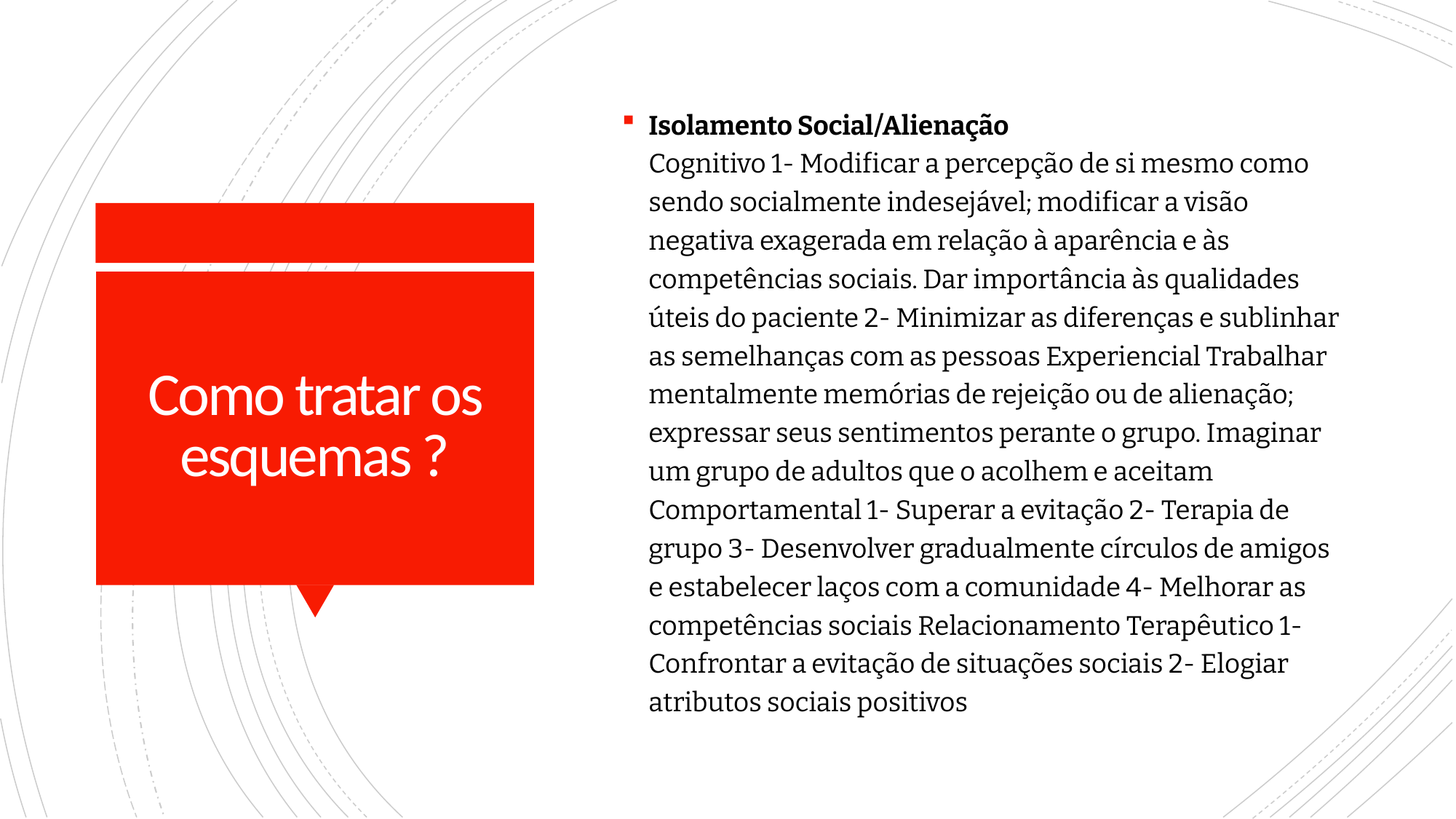

Isolamento Social/Alienação
Cognitivo 1- Modificar a percepção de si mesmo como sendo socialmente indesejável; modificar a visão negativa exagerada em relação à aparência e às competências sociais. Dar importância às qualidades úteis do paciente 2- Minimizar as diferenças e sublinhar as semelhanças com as pessoas Experiencial Trabalhar mentalmente memórias de rejeição ou de alienação; expressar seus sentimentos perante o grupo. Imaginar um grupo de adultos que o acolhem e aceitam Comportamental 1- Superar a evitação 2- Terapia de grupo 3- Desenvolver gradualmente círculos de amigos e estabelecer laços com a comunidade 4- Melhorar as competências sociais Relacionamento Terapêutico 1- Confrontar a evitação de situações sociais 2- Elogiar atributos sociais positivos
# Como tratar os esquemas ?